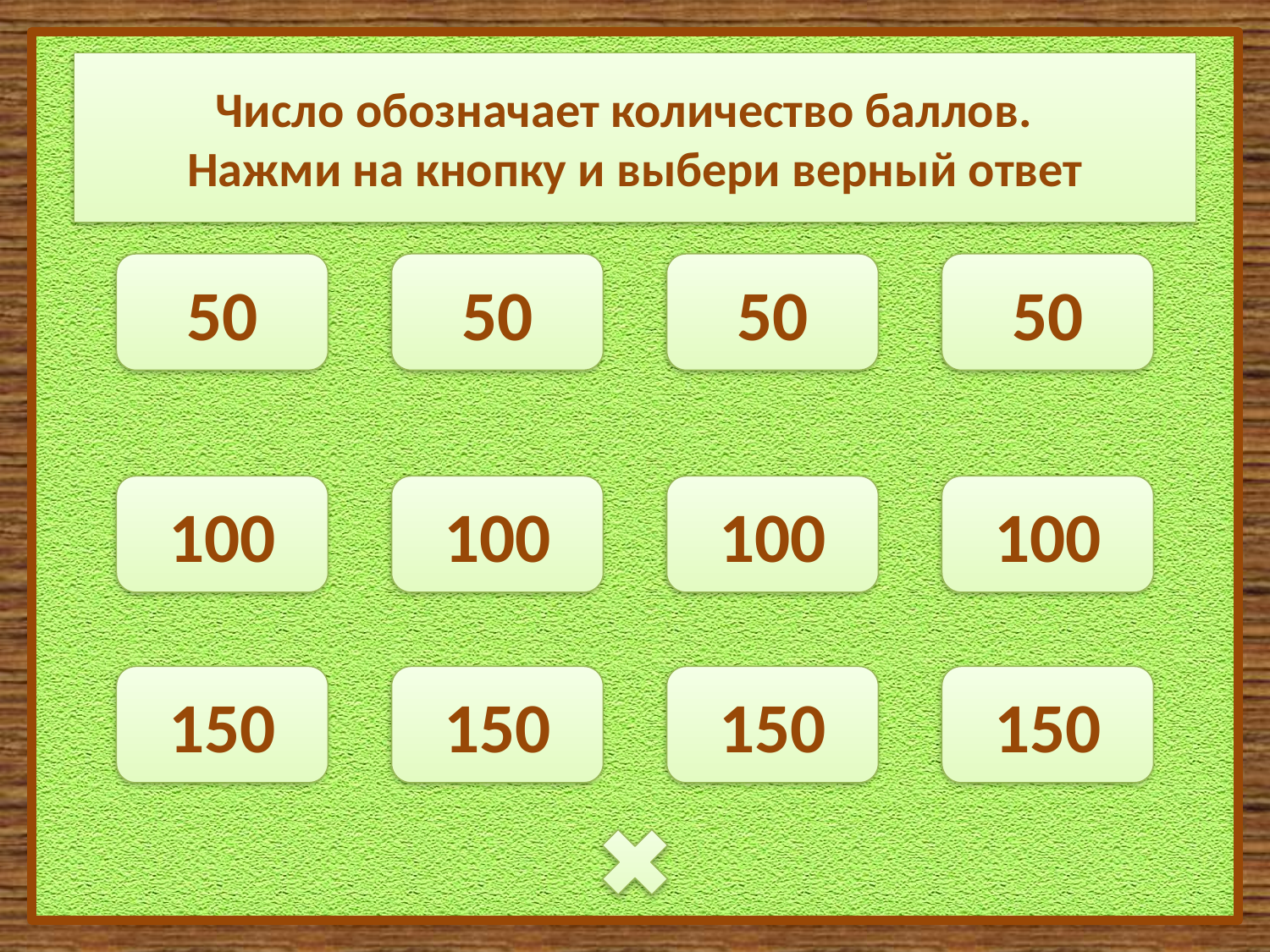

Число обозначает количество баллов.
Нажми на кнопку и выбери верный ответ
50
50
50
50
100
100
100
100
150
150
150
150